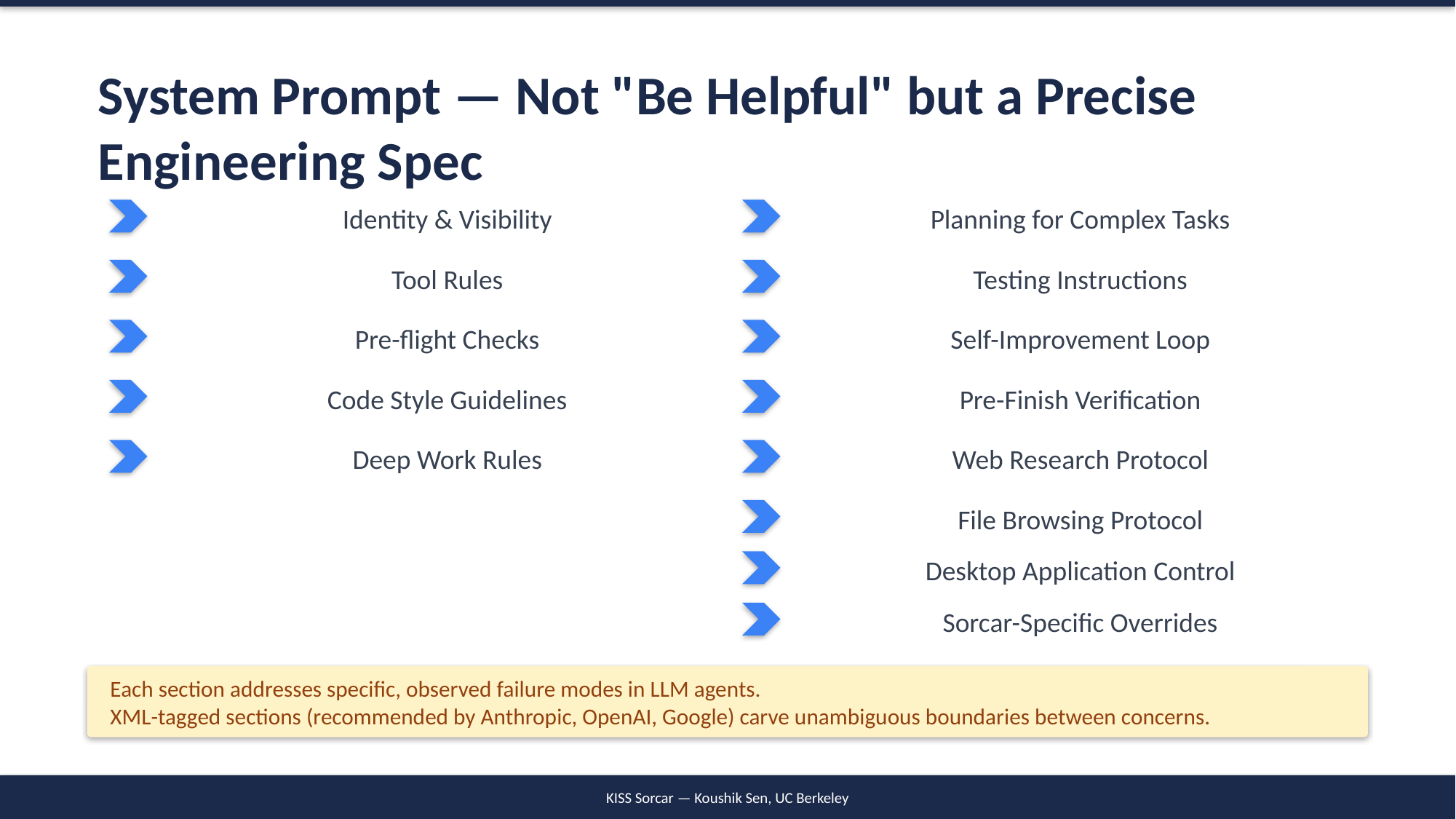

System Prompt — Not "Be Helpful" but a Precise Engineering Spec
Identity & Visibility
Planning for Complex Tasks

Tool Rules
Testing Instructions

Pre-flight Checks
Self-Improvement Loop

Code Style Guidelines
Pre-Finish Verification

Deep Work Rules
Web Research Protocol

File Browsing Protocol

Desktop Application Control

Sorcar-Specific Overrides

Each section addresses specific, observed failure modes in LLM agents.
XML-tagged sections (recommended by Anthropic, OpenAI, Google) carve unambiguous boundaries between concerns.
KISS Sorcar — Koushik Sen, UC Berkeley